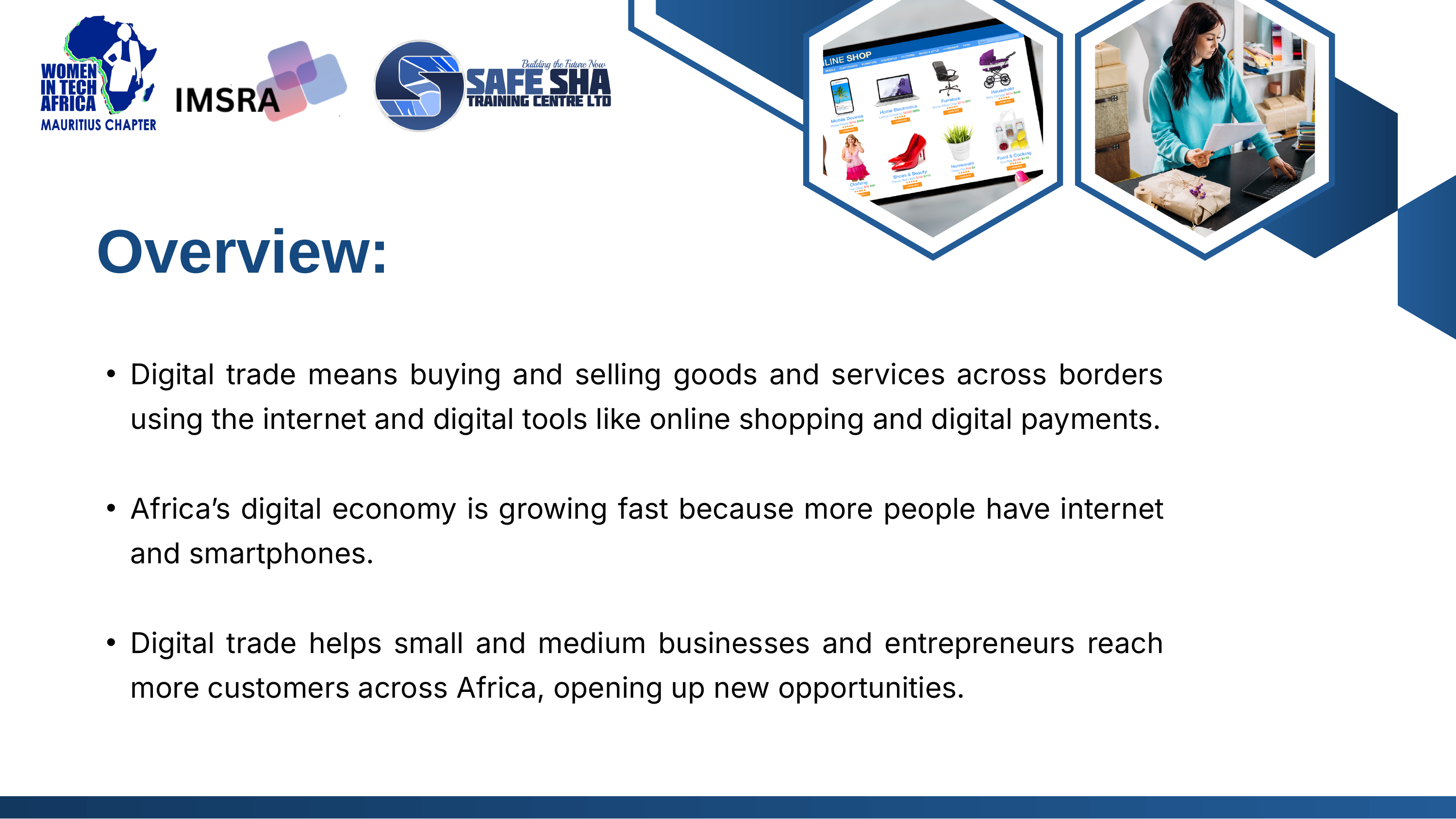

Overview:
Digital trade means buying and selling goods and services across borders using the internet and digital tools like online shopping and digital payments.

Africa’s digital economy is growing fast because more people have internet and smartphones.

Digital trade helps small and medium businesses and entrepreneurs reach more customers across Africa, opening up new opportunities.